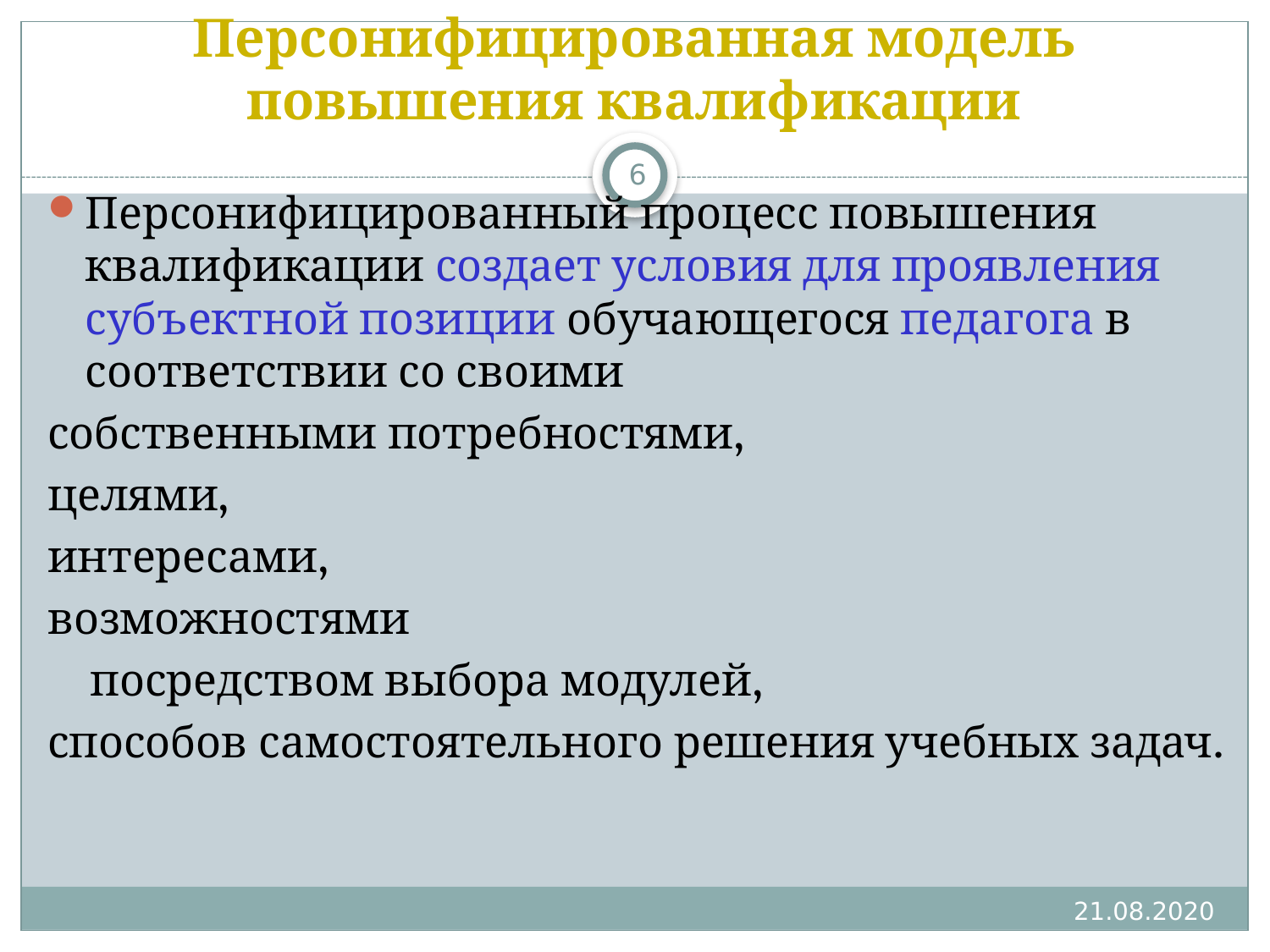

# Персонифицированная модель повышения квалификации
6
Персонифицированный процесс повышения квалификации создает условия для проявления субъектной позиции обучающегося педагога в соответствии со своими
собственными потребностями,
целями,
интересами,
возможностями
    посредством выбора модулей,
способов самостоятельного решения учебных задач.
21.08.2020